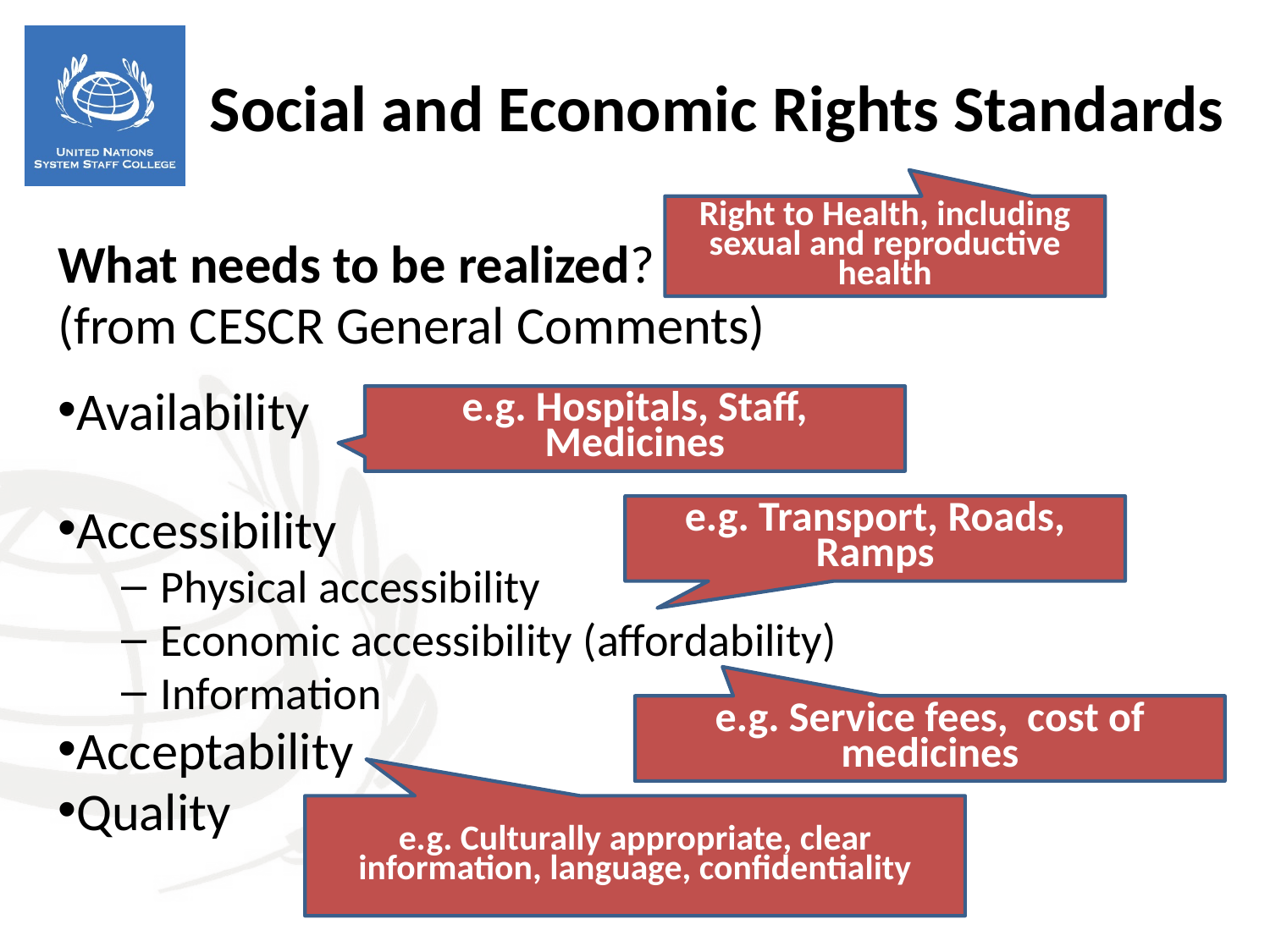

Social and Economic Rights Standards
Right to Health, including sexual and reproductive health
What needs to be realized?
(from CESCR General Comments)

Availability

Accessibility
Physical accessibility
Economic accessibility (affordability)
Information
Acceptability
Quality

e.g. Hospitals, Staff, Medicines
e.g. Transport, Roads, Ramps
e.g. Service fees,  cost of medicines
e.g. Culturally appropriate, clear information, language, confidentiality